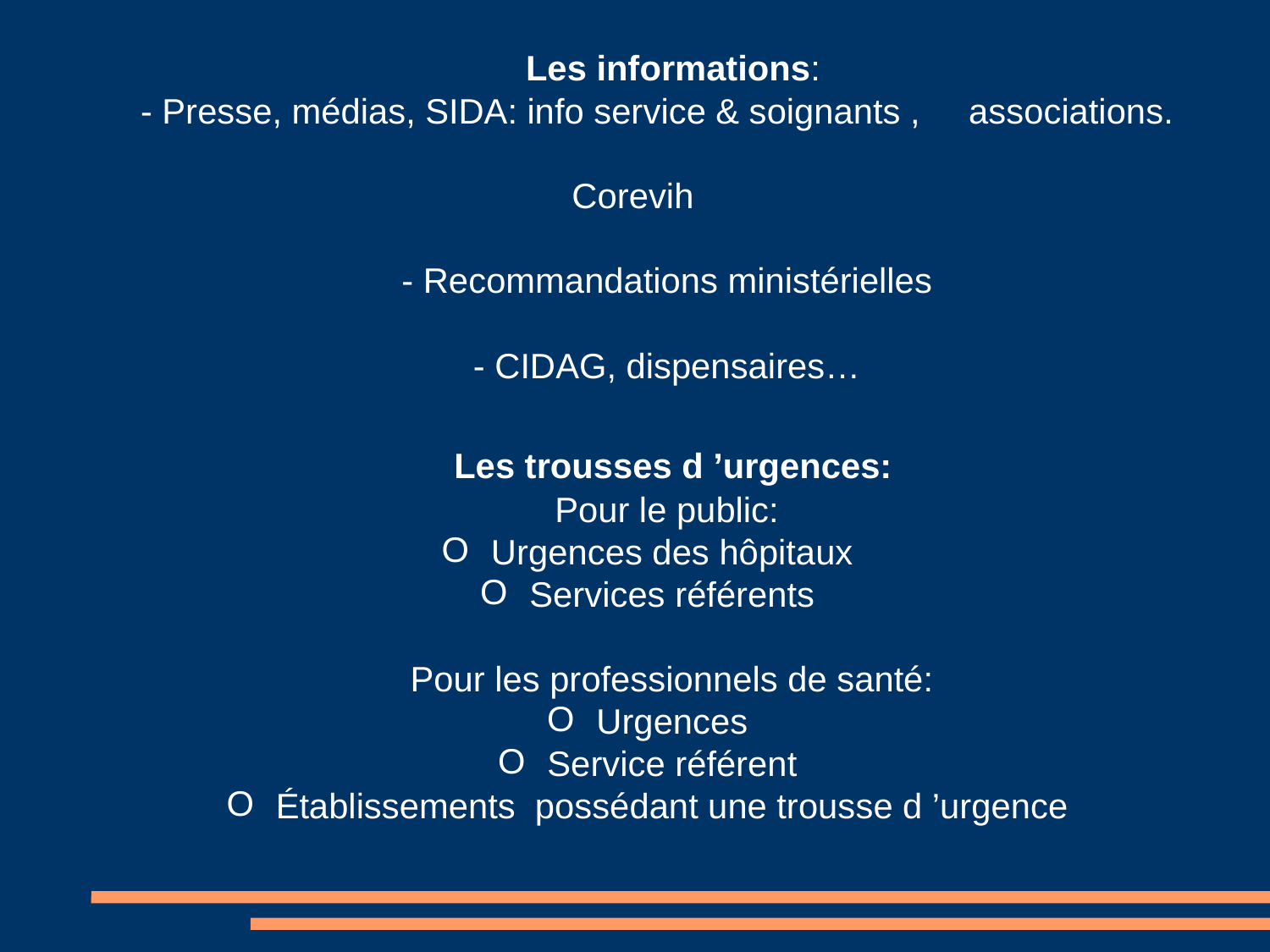

Les informations:
    - Presse, médias, SIDA: info service & soignants ,     associations.

Corevih

    - Recommandations ministérielles

    - CIDAG, dispensaires…

  Les trousses d ’urgences:
     Pour le public:
  Urgences des hôpitaux
  Services référents

     Pour les professionnels de santé:
  Urgences
  Service référent
  Établissements  possédant une trousse d ’urgence